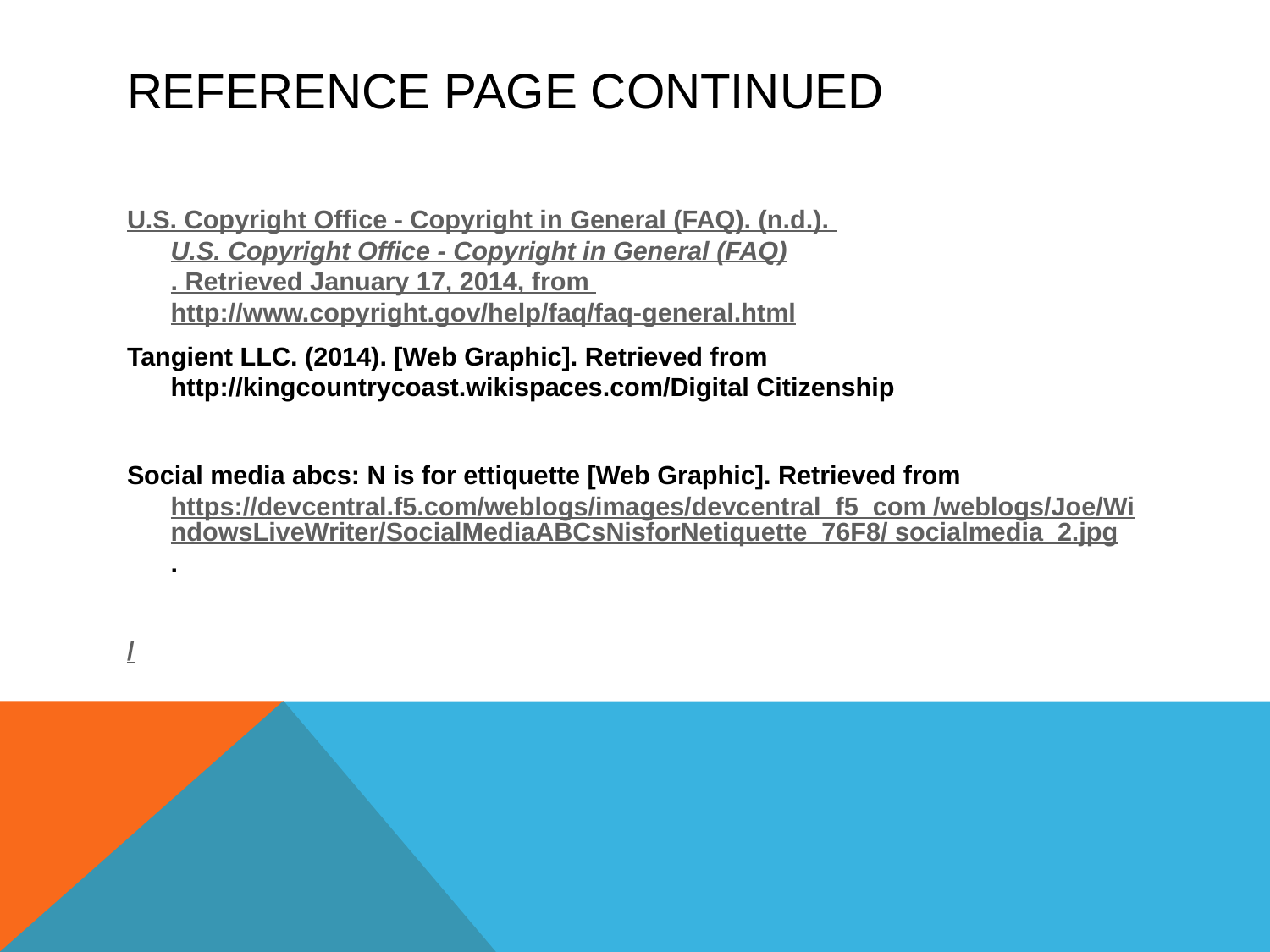

# Reference Page Continued

U.S. Copyright Office - Copyright in General (FAQ). (n.d.). U.S. Copyright Office - Copyright in General (FAQ). Retrieved January 17, 2014, from http://www.copyright.gov/help/faq/faq-general.html
Tangient LLC. (2014). [Web Graphic]. Retrieved from http://kingcountrycoast.wikispaces.com/Digital Citizenship

Social media abcs: N is for ettiquette [Web Graphic]. Retrieved from https://devcentral.f5.com/weblogs/images/devcentral_f5_com /weblogs/Joe/WindowsLiveWriter/SocialMediaABCsNisforNetiquette_76F8/ socialmedia_2.jpg.

/